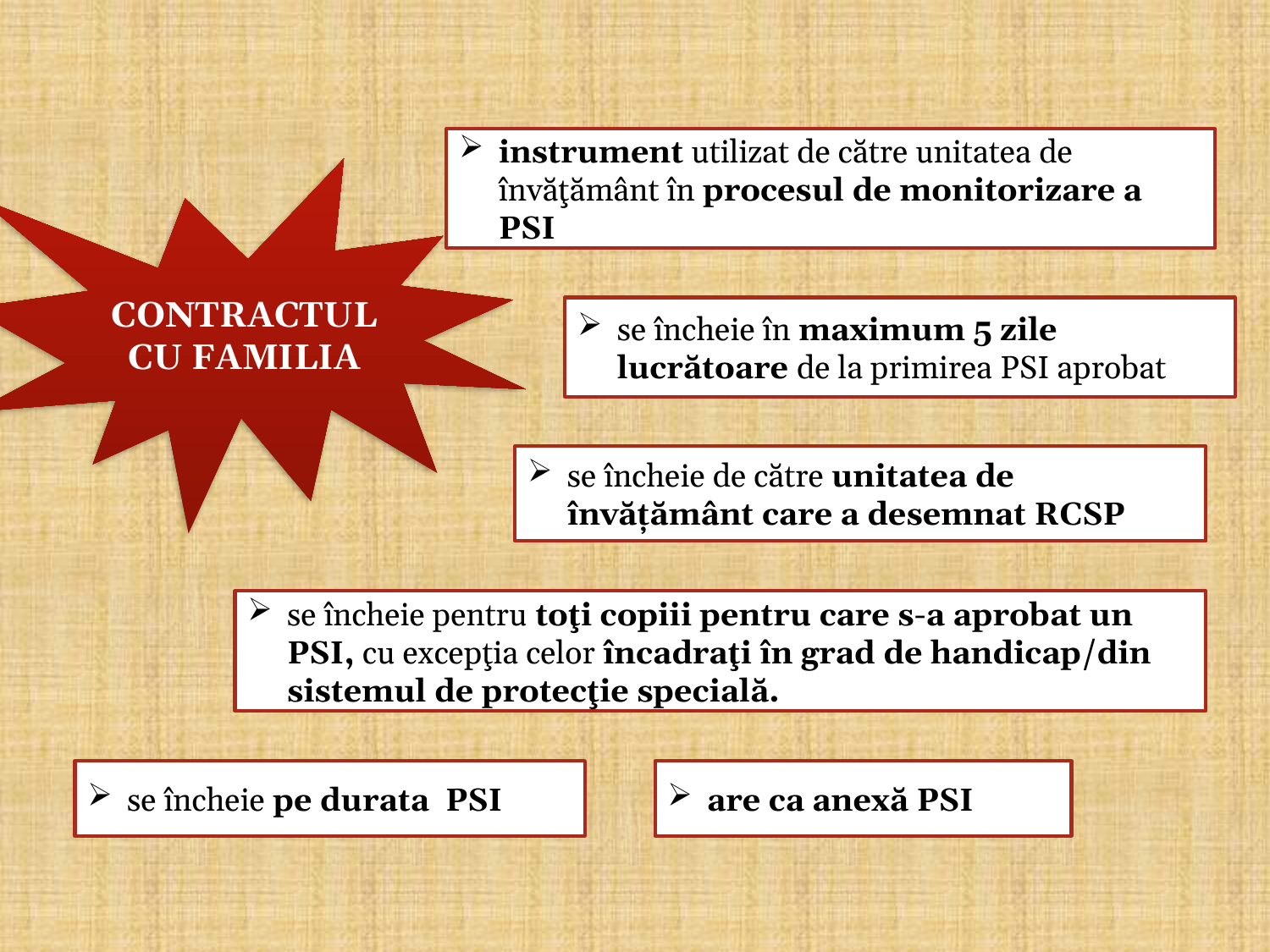

instrument utilizat de către unitatea de învăţământ în procesul de monitorizare a PSI
CONTRACTUL CU FAMILIA
se încheie în maximum 5 zile lucrătoare de la primirea PSI aprobat
se încheie de către unitatea de învăţământ care a desemnat RCSP
se încheie pentru toţi copiii pentru care s-a aprobat un PSI, cu excepţia celor încadraţi în grad de handicap/din sistemul de protecţie specială.
se încheie pe durata  PSI
are ca anexă PSI